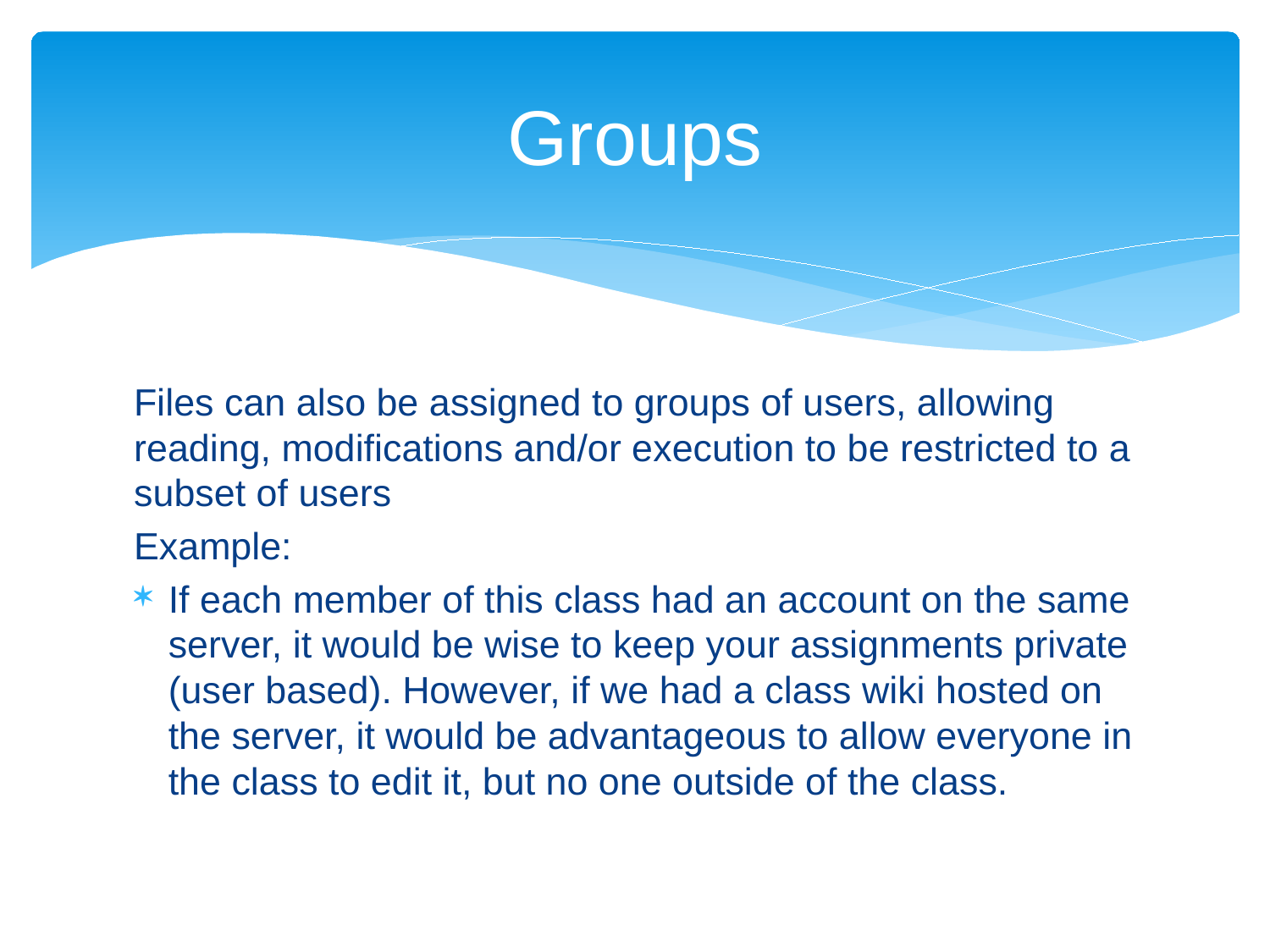

# Groups
Files can also be assigned to groups of users, allowing reading, modifications and/or execution to be restricted to a subset of users
Example:
If each member of this class had an account on the same server, it would be wise to keep your assignments private (user based). However, if we had a class wiki hosted on the server, it would be advantageous to allow everyone in the class to edit it, but no one outside of the class.